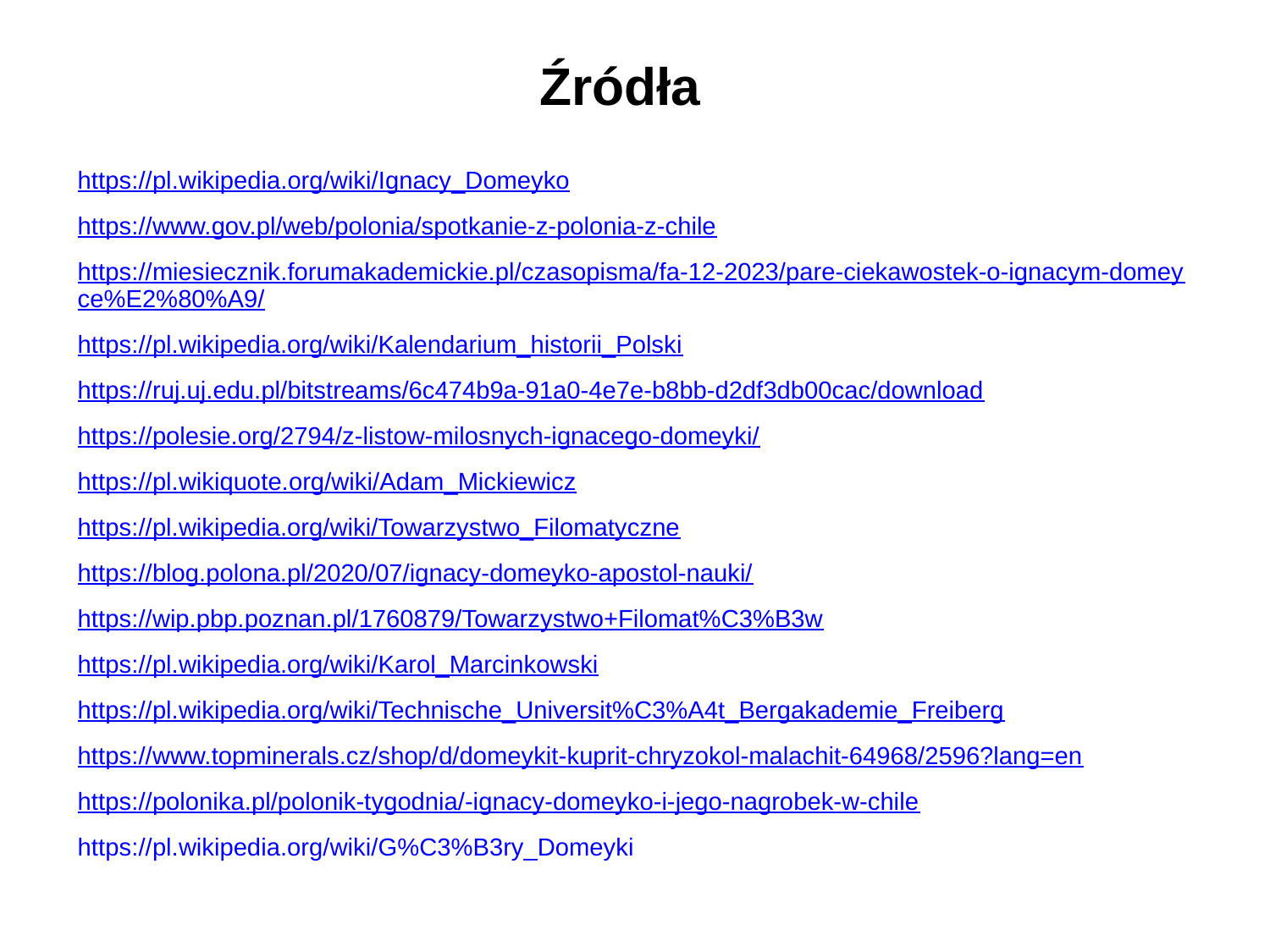

# Źródła
https://pl.wikipedia.org/wiki/Ignacy_Domeyko
https://www.gov.pl/web/polonia/spotkanie-z-polonia-z-chile
https://miesiecznik.forumakademickie.pl/czasopisma/fa-12-2023/pare-ciekawostek-o-ignacym-domeyce%E2%80%A9/
https://pl.wikipedia.org/wiki/Kalendarium_historii_Polski
https://ruj.uj.edu.pl/bitstreams/6c474b9a-91a0-4e7e-b8bb-d2df3db00cac/download
https://polesie.org/2794/z-listow-milosnych-ignacego-domeyki/
https://pl.wikiquote.org/wiki/Adam_Mickiewicz
https://pl.wikipedia.org/wiki/Towarzystwo_Filomatyczne
https://blog.polona.pl/2020/07/ignacy-domeyko-apostol-nauki/
https://wip.pbp.poznan.pl/1760879/Towarzystwo+Filomat%C3%B3w
https://pl.wikipedia.org/wiki/Karol_Marcinkowski
https://pl.wikipedia.org/wiki/Technische_Universit%C3%A4t_Bergakademie_Freiberg
https://www.topminerals.cz/shop/d/domeykit-kuprit-chryzokol-malachit-64968/2596?lang=en
https://polonika.pl/polonik-tygodnia/-ignacy-domeyko-i-jego-nagrobek-w-chile
https://pl.wikipedia.org/wiki/G%C3%B3ry_Domeyki